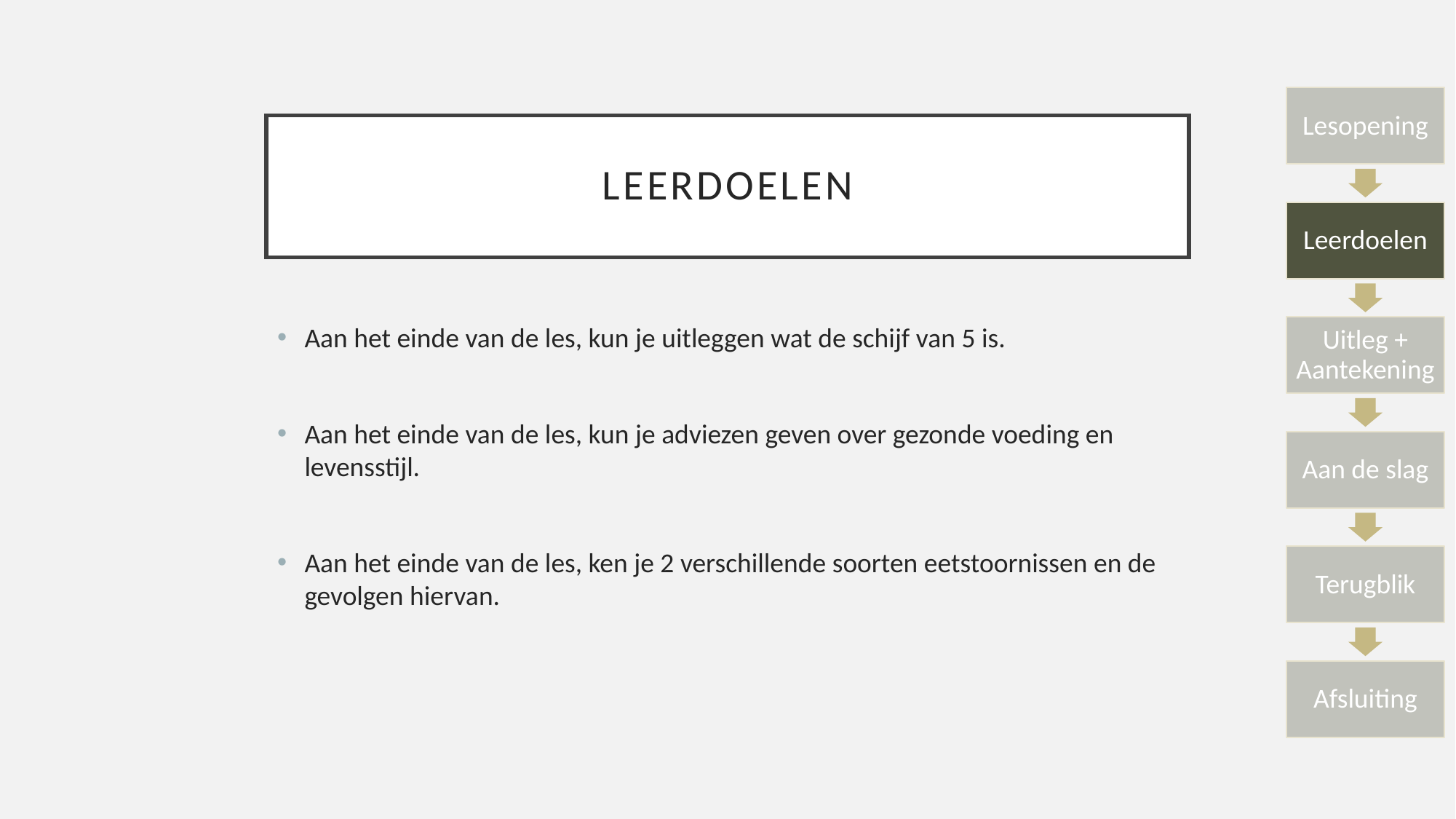

Lesopening

Leerdoelen

Uitleg + Aantekening

Aan de slag

Terugblik

Afsluiting
# Leerdoelen
Aan het einde van de les, kun je uitleggen wat de schijf van 5 is.

Aan het einde van de les, kun je adviezen geven over gezonde voeding en levensstijl.

Aan het einde van de les, ken je 2 verschillende soorten eetstoornissen en de gevolgen hiervan.